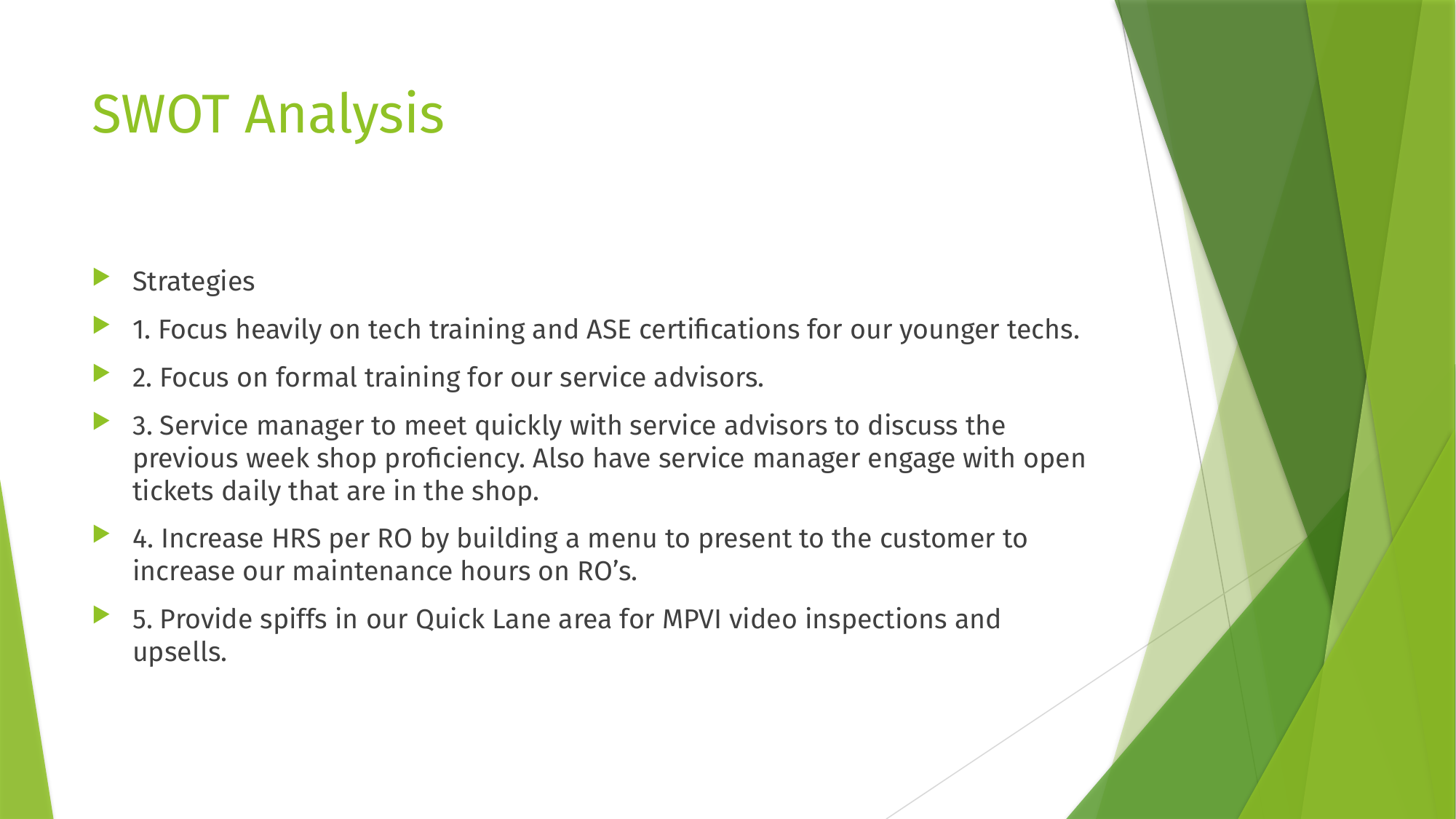

# SWOT Analysis
Strategies
1. Focus heavily on tech training and ASE certifications for our younger techs.
2. Focus on formal training for our service advisors.
3. Service manager to meet quickly with service advisors to discuss the previous week shop proficiency. Also have service manager engage with open tickets daily that are in the shop.
4. Increase HRS per RO by building a menu to present to the customer to increase our maintenance hours on RO’s.
5. Provide spiffs in our Quick Lane area for MPVI video inspections and upsells.